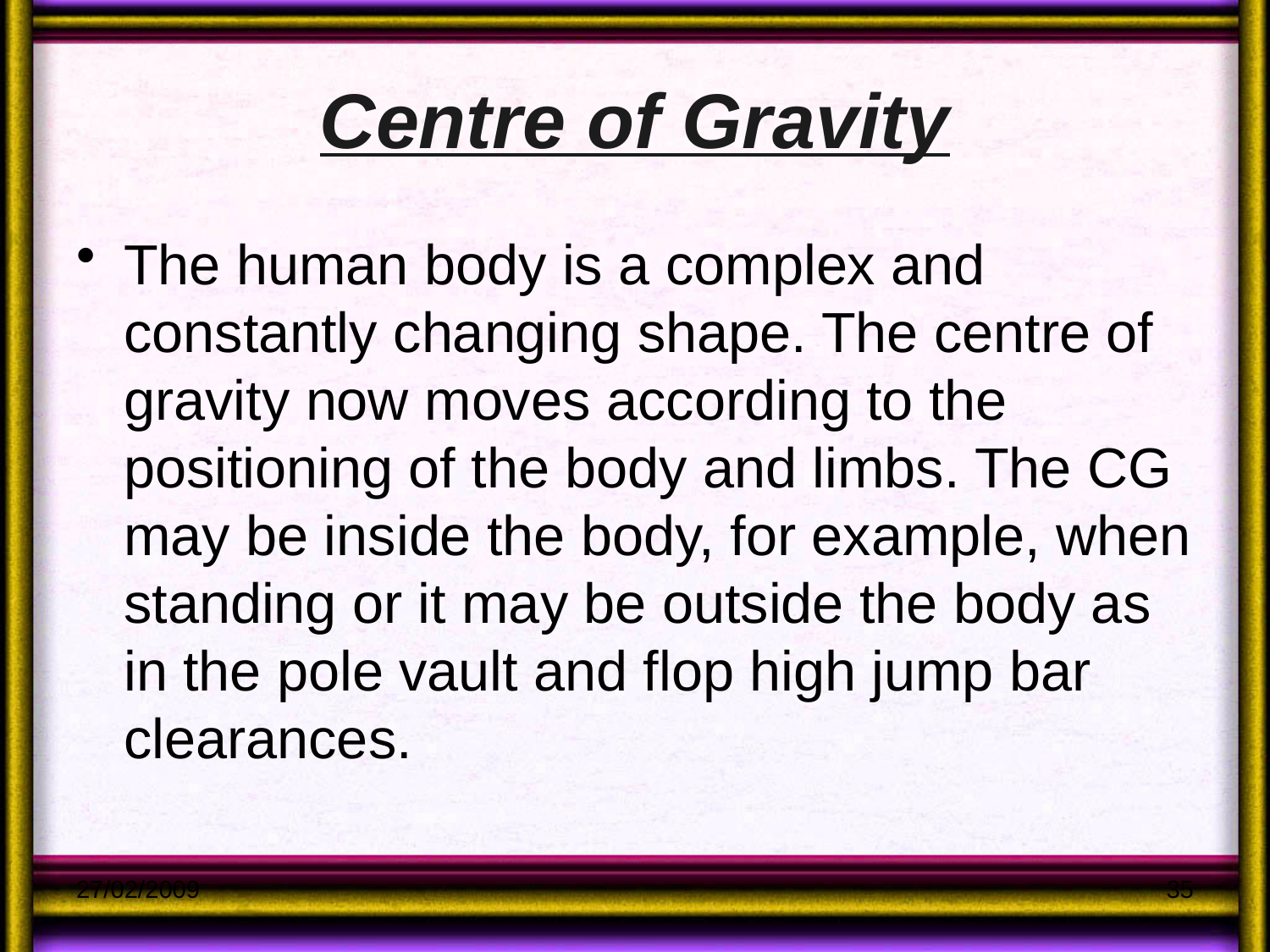

# Centre of Gravity
The human body is a complex and constantly changing shape. The centre of gravity now moves according to the positioning of the body and limbs. The CG may be inside the body, for example, when standing or it may be outside the body as in the pole vault and flop high jump bar clearances.
27/02/2009
35